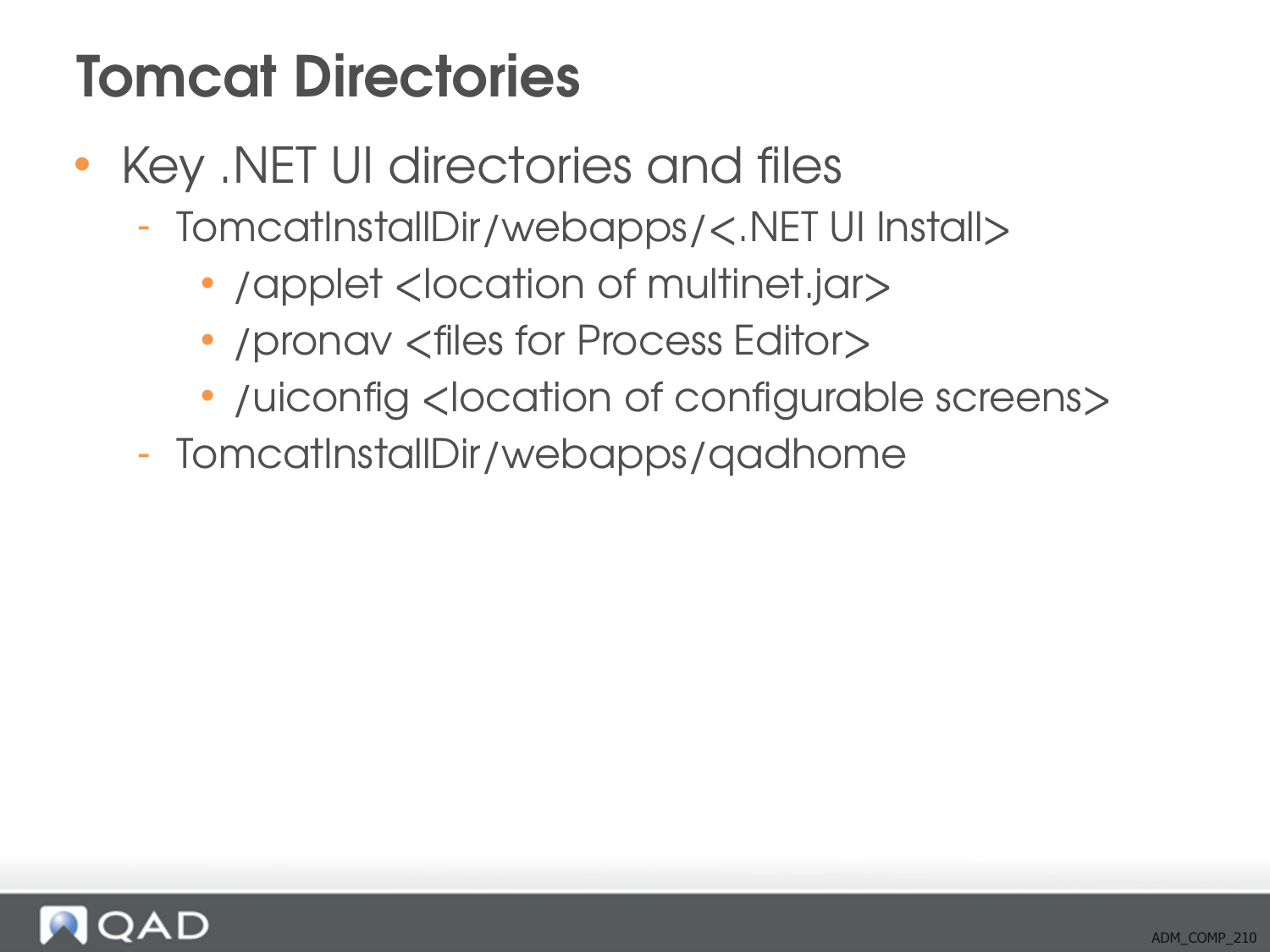

# Tomcat Directories
Key .NET UI directories and files
TomcatInstallDir/webapps/<.NET UI Install>
/applet <location of multinet.jar>
/pronav <files for Process Editor>
/uiconfig <location of configurable screens>
TomcatInstallDir/webapps/qadhome
ADM_COMP_210